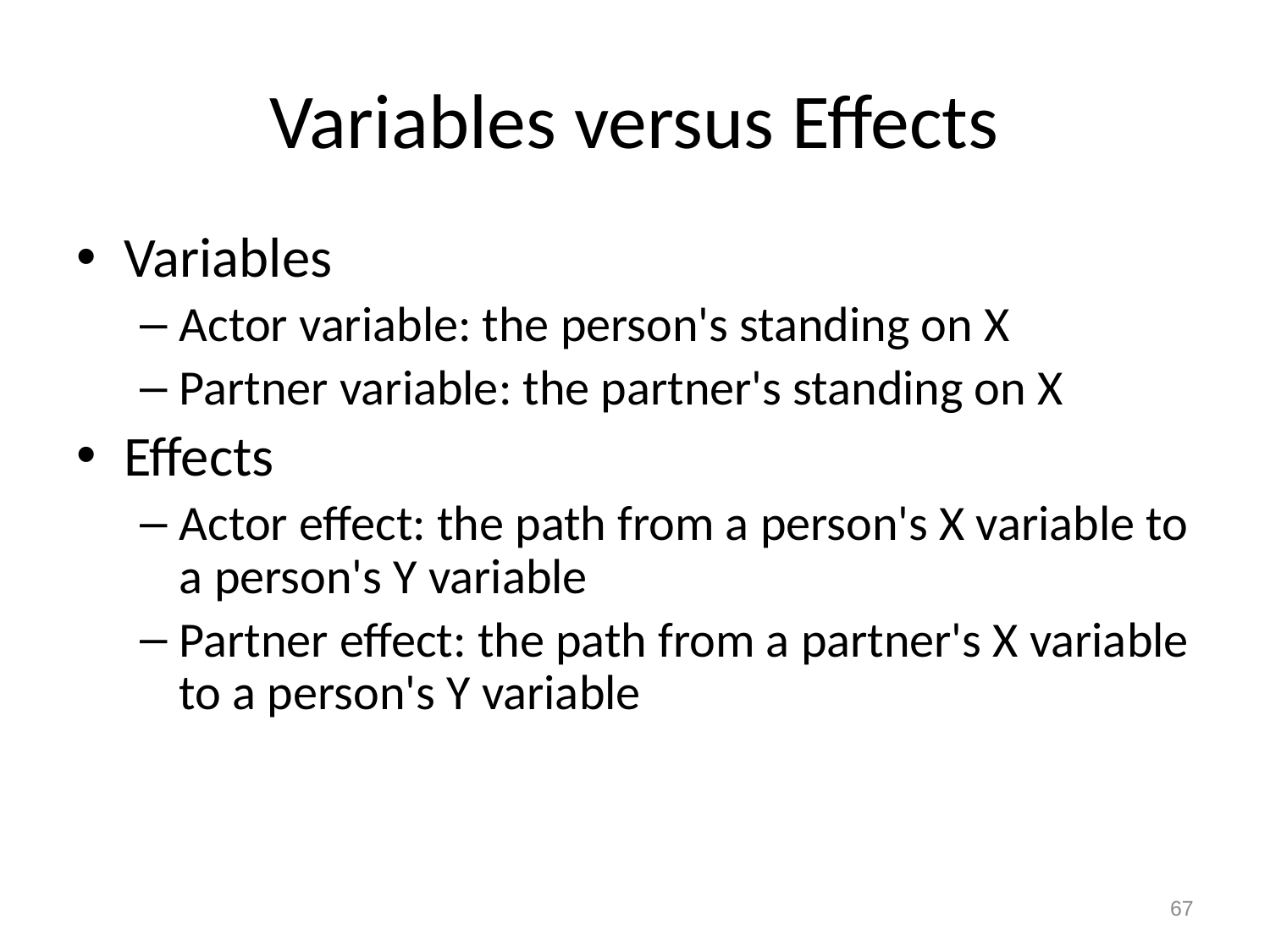

# Variables versus Effects
Variables
Actor variable: the person's standing on X
Partner variable: the partner's standing on X
Effects
Actor effect: the path from a person's X variable to a person's Y variable
Partner effect: the path from a partner's X variable to a person's Y variable

67